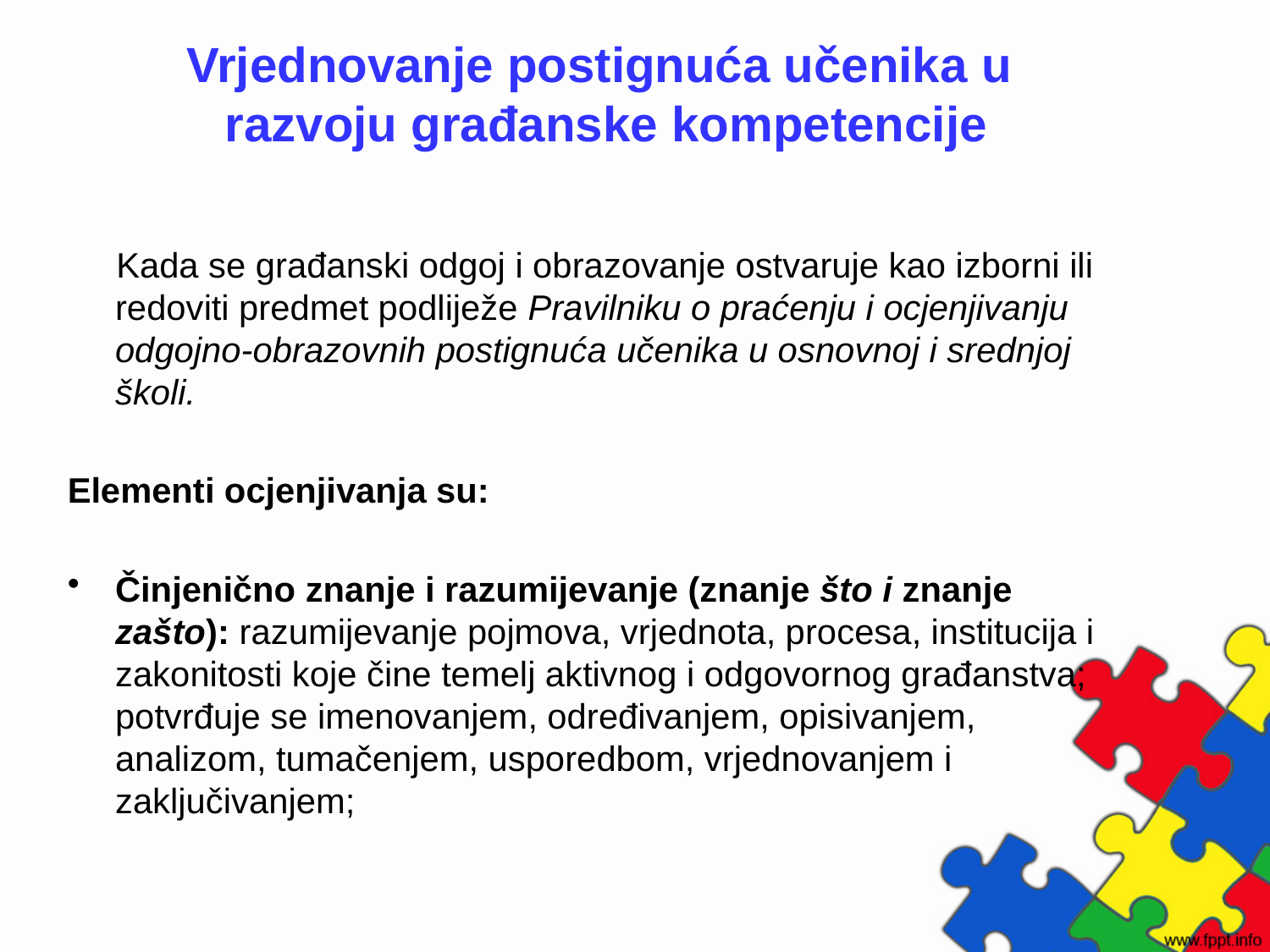

# Vrjednovanje postignuća učenika u razvoju građanske kompetencije
     Kada se građanski odgoj i obrazovanje ostvaruje kao izborni ili redoviti predmet podliježe Pravilniku o praćenju i ocjenjivanju odgojno-obrazovnih postignuća učenika u osnovnoj i srednjoj školi.

Elementi ocjenjivanja su:

Činjenično znanje i razumijevanje (znanje što i znanje zašto): razumijevanje pojmova, vrjednota, procesa, institucija i zakonitosti koje čine temelj aktivnog i odgovornog građanstva; potvrđuje se imenovanjem, određivanjem, opisivanjem, analizom, tumačenjem, usporedbom, vrjednovanjem i zaključivanjem;